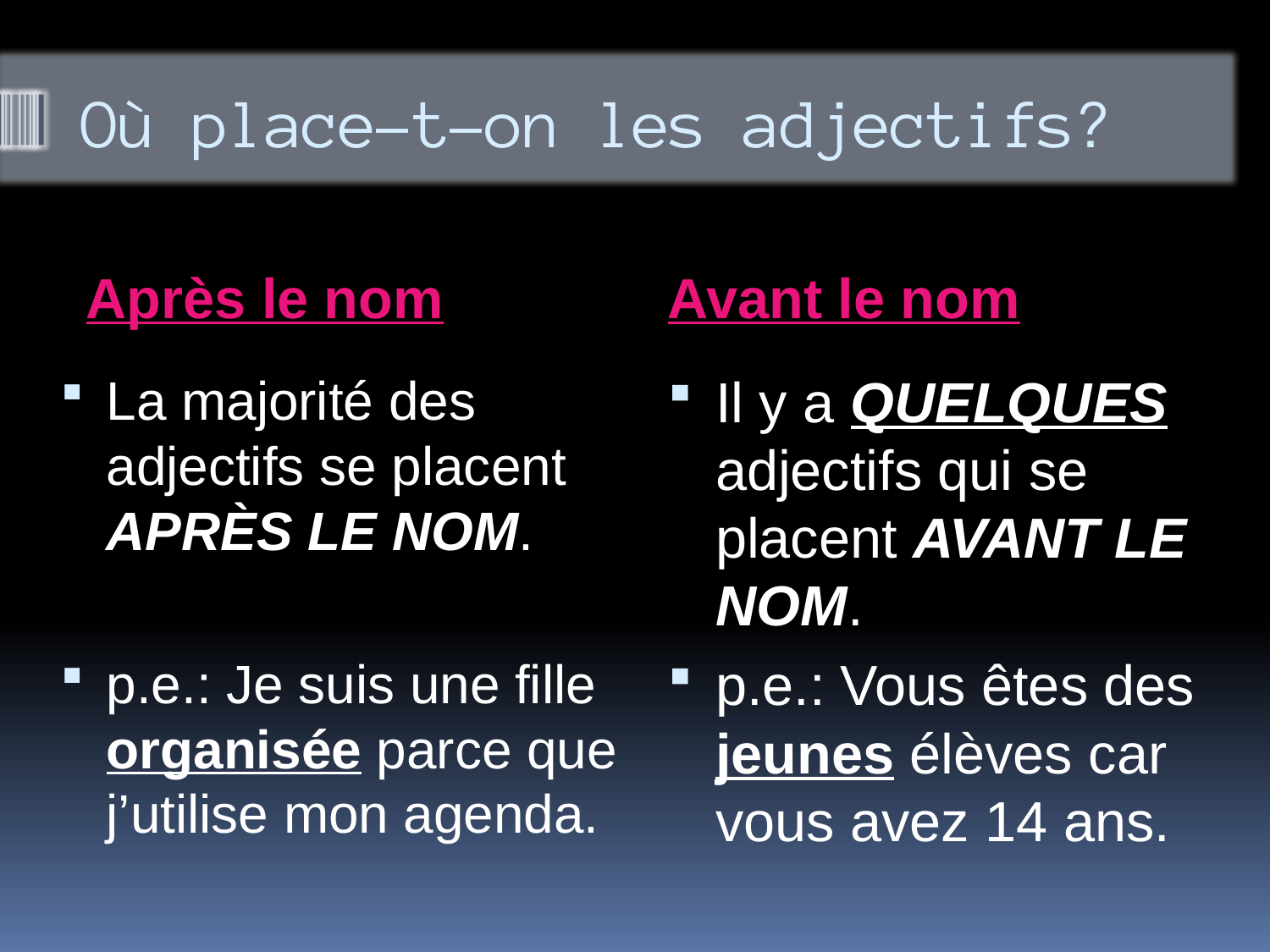

# Où place-t-on les adjectifs?
Après le nom
Avant le nom
La majorité des adjectifs se placent APRÈS LE NOM.

p.e.: Je suis une fille organisée parce que j’utilise mon agenda.
Il y a QUELQUES adjectifs qui se placent AVANT LE NOM.
p.e.: Vous êtes des jeunes élèves car vous avez 14 ans.